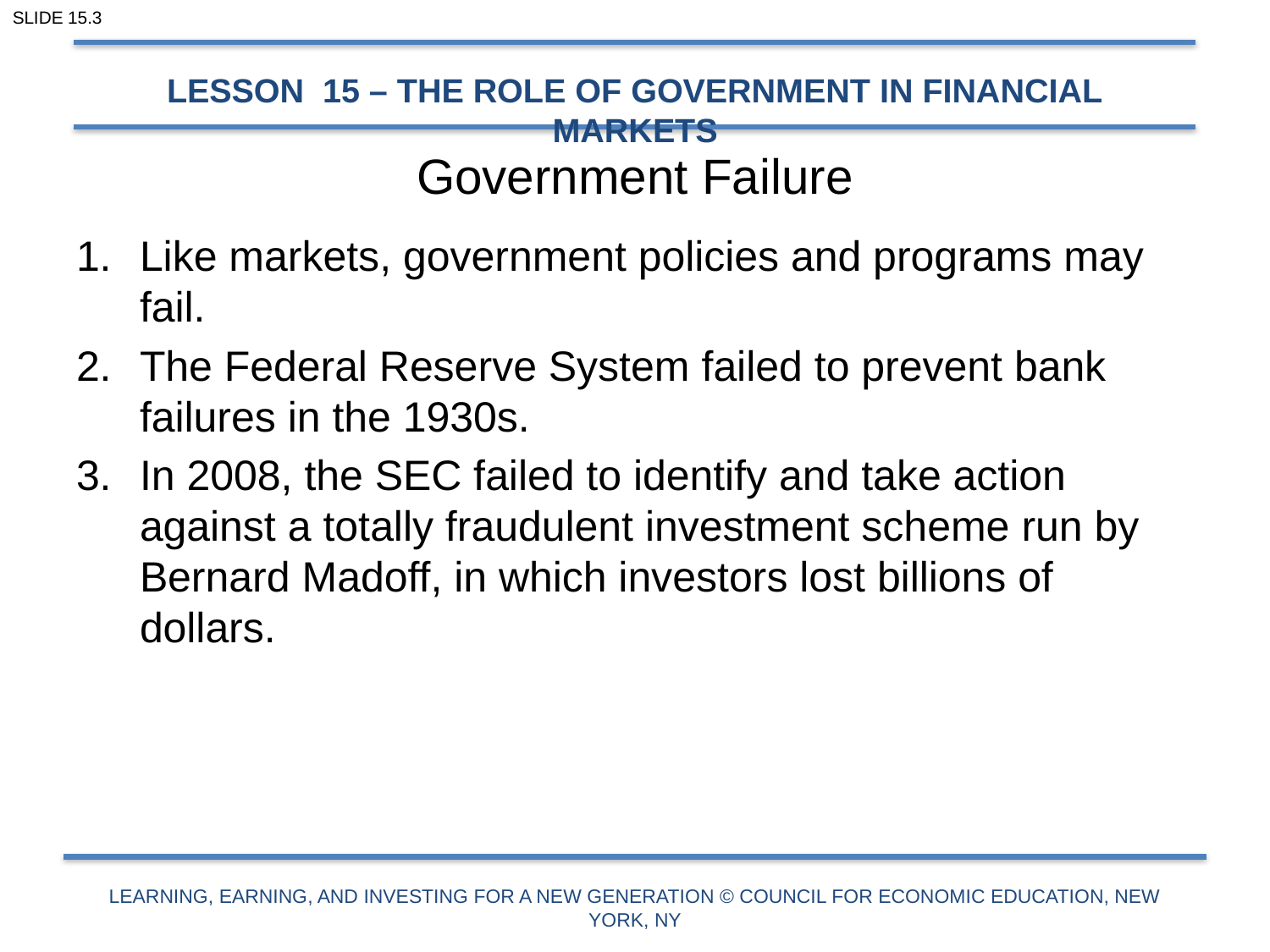

Slide 15.3
Lesson  15 – The Role of Government in Financial Markets
# Government Failure
Like markets, government policies and programs may fail.
The Federal Reserve System failed to prevent bank failures in the 1930s.
In 2008, the SEC failed to identify and take action against a totally fraudulent investment scheme run by Bernard Madoff, in which investors lost billions of dollars.